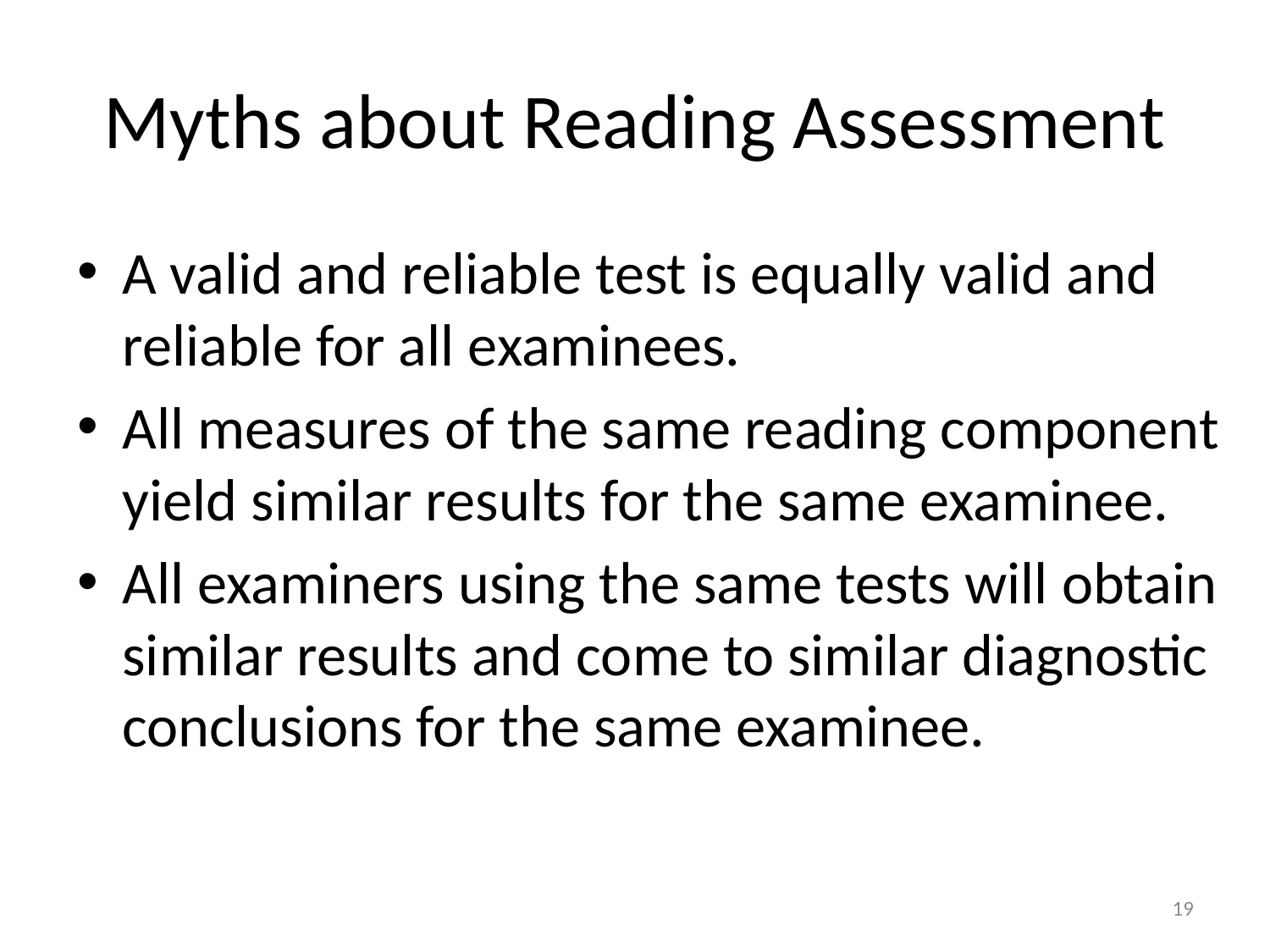

# Myths about Reading Assessment
A valid and reliable test is equally valid and reliable for all examinees.
All measures of the same reading component yield similar results for the same examinee.
All examiners using the same tests will obtain similar results and come to similar diagnostic conclusions for the same examinee.

19